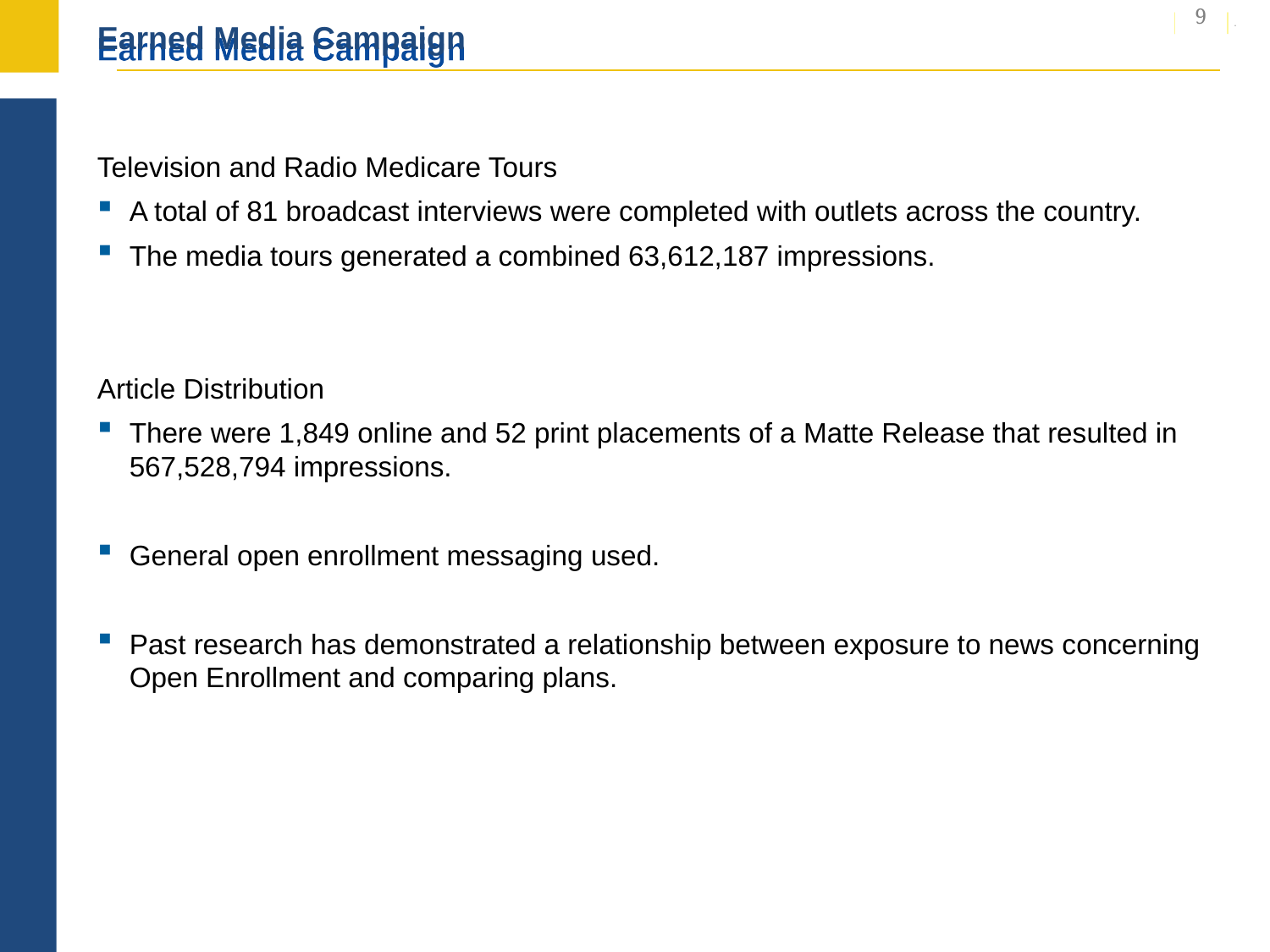

# Earned Media Campaign
9

Television and Radio Medicare Tours
A total of 81 broadcast interviews were completed with outlets across the country.
The media tours generated a combined 63,612,187 impressions.

Article Distribution
There were 1,849 online and 52 print placements of a Matte Release that resulted in 567,528,794 impressions.

General open enrollment messaging used.

Past research has demonstrated a relationship between exposure to news concerning Open Enrollment and comparing plans.